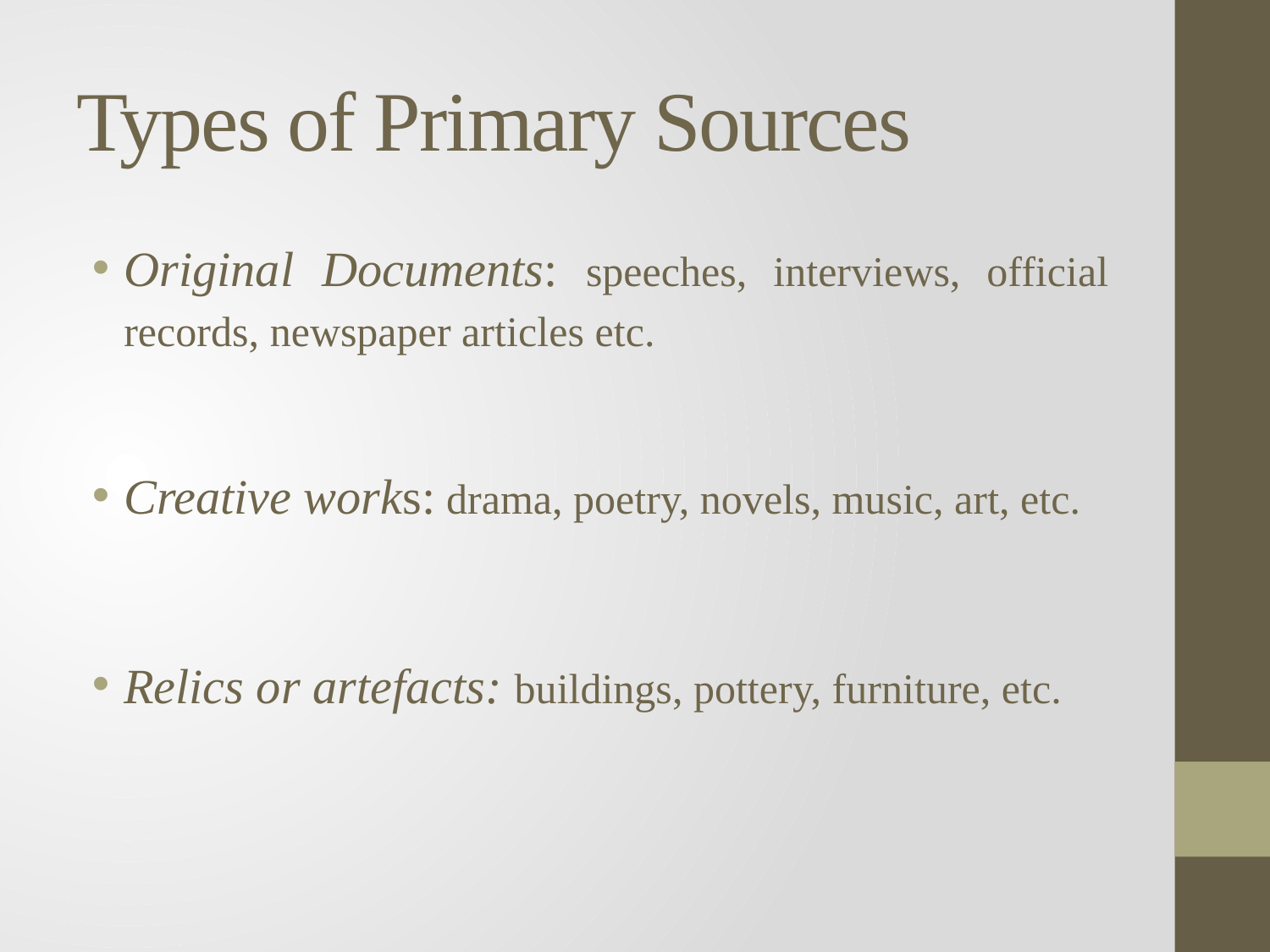

# Types of Primary Sources
Original Documents: speeches, interviews, official records, newspaper articles etc.

Creative works: drama, poetry, novels, music, art, etc.

Relics or artefacts: buildings, pottery, furniture, etc.